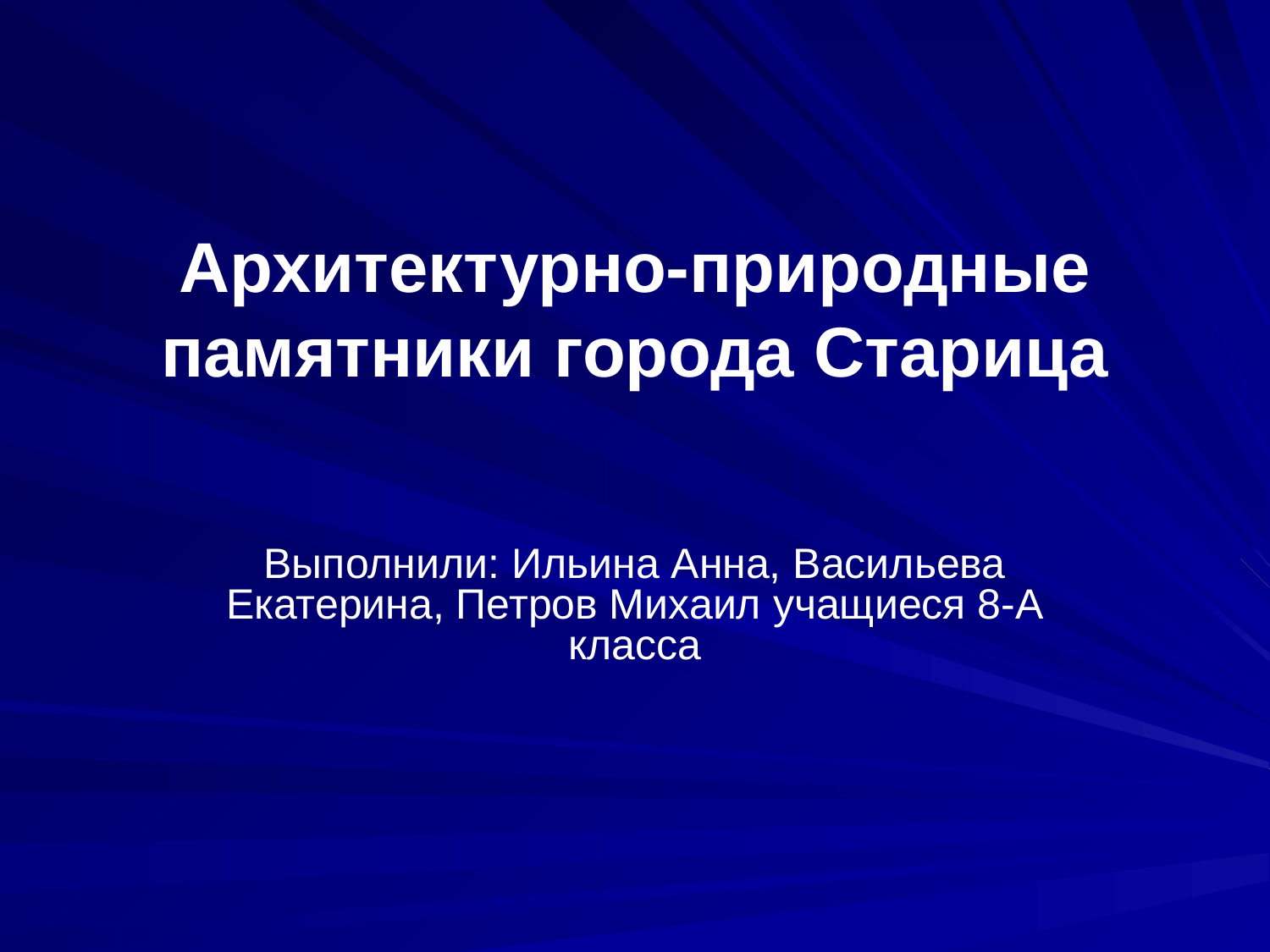

# Архитектурно-природные памятники города Старица
Выполнили: Ильина Анна, Васильева Екатерина, Петров Михаил учащиеся 8-А класса